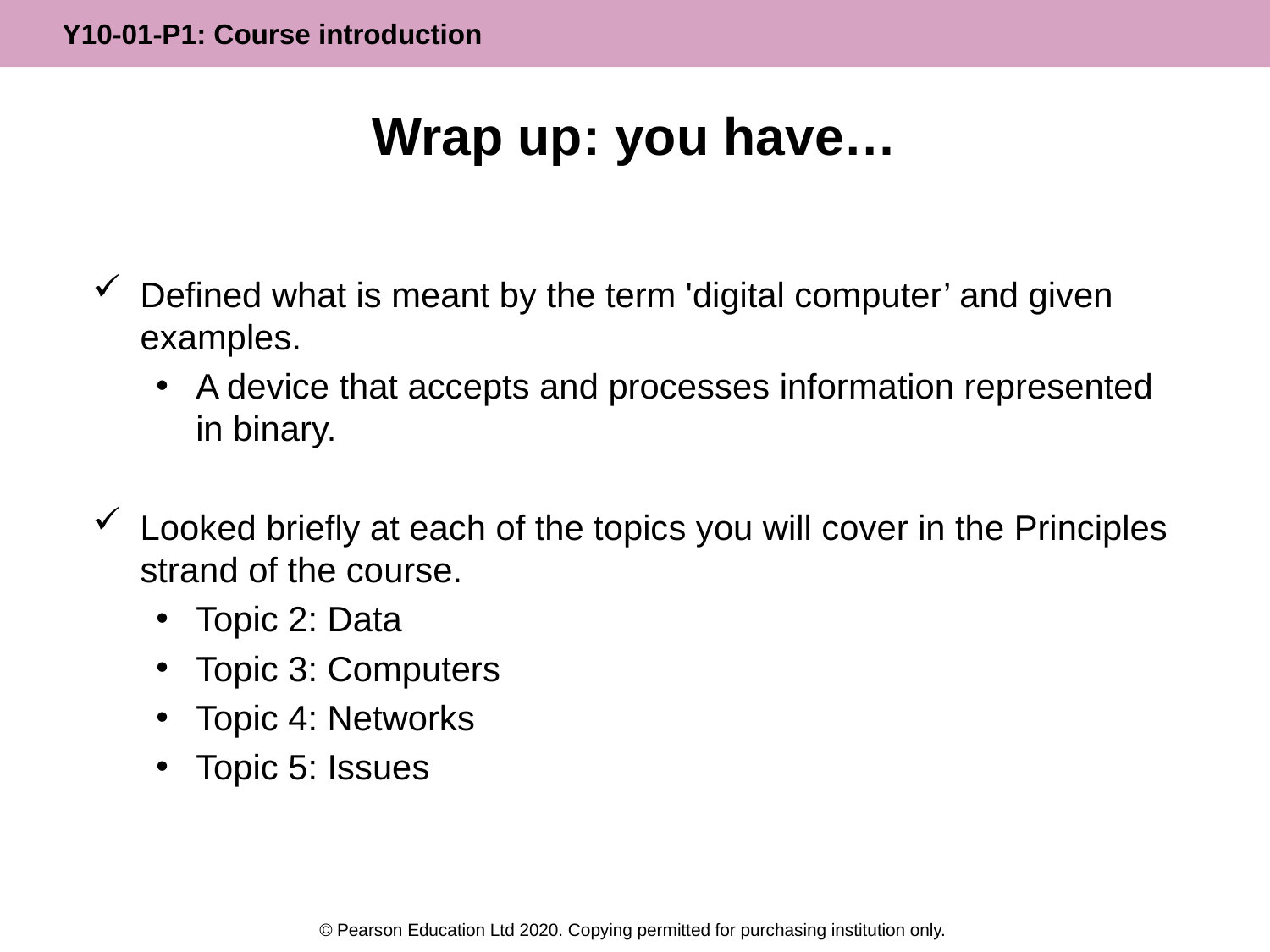

# Wrap up: you have…
Defined what is meant by the term 'digital computer’ and given examples.
A device that accepts and processes information represented in binary.

Looked briefly at each of the topics you will cover in the Principles strand of the course.
Topic 2: Data
Topic 3: Computers
Topic 4: Networks
Topic 5: Issues

© Pearson Education Ltd 2020. Copying permitted for purchasing institution only.